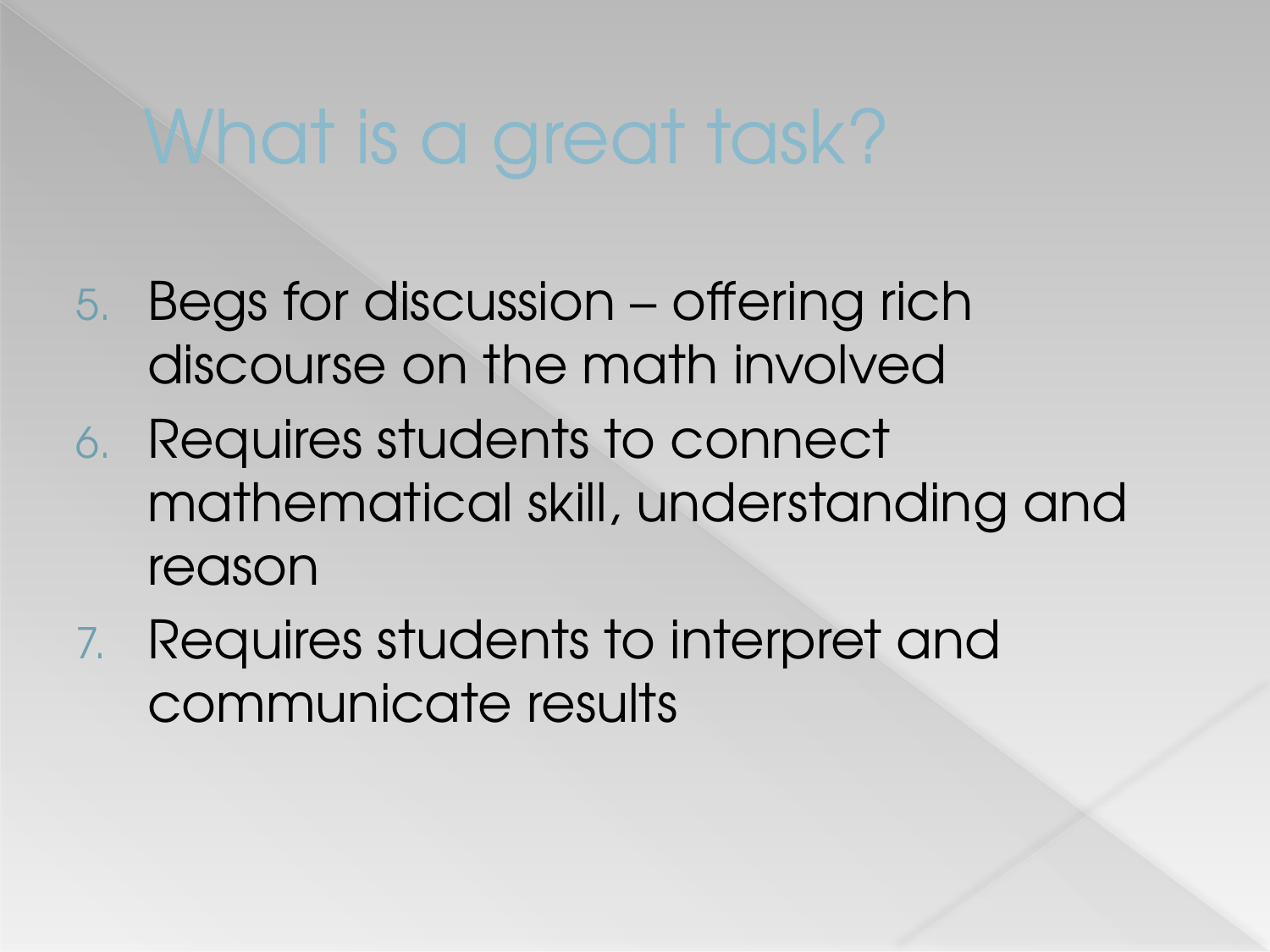

# What is a great task?
Begs for discussion – offering rich discourse on the math involved
Requires students to connect mathematical skill, understanding and reason
Requires students to interpret and communicate results